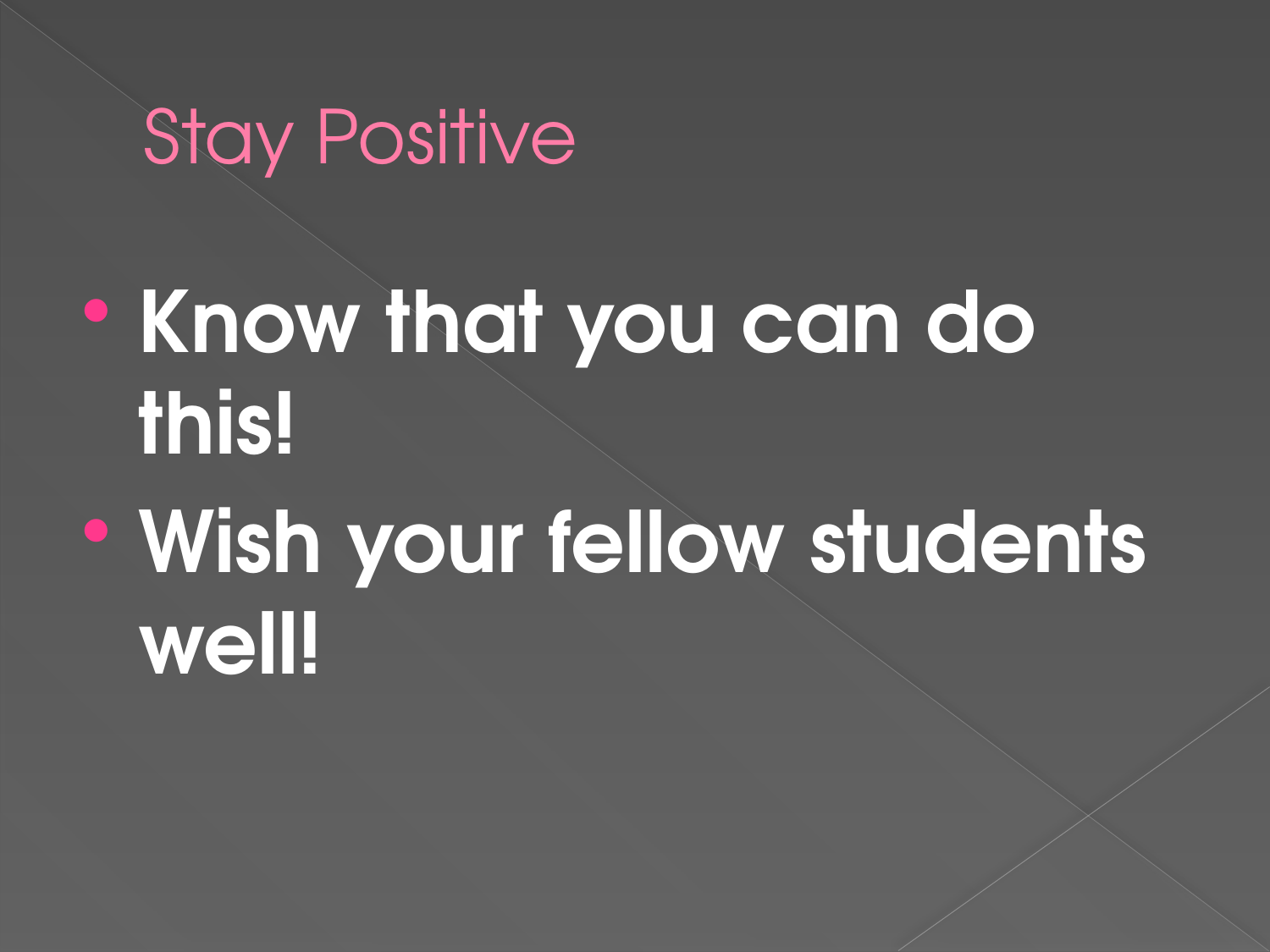

# Stay Positive
Know that you can do this!
Wish your fellow students well!